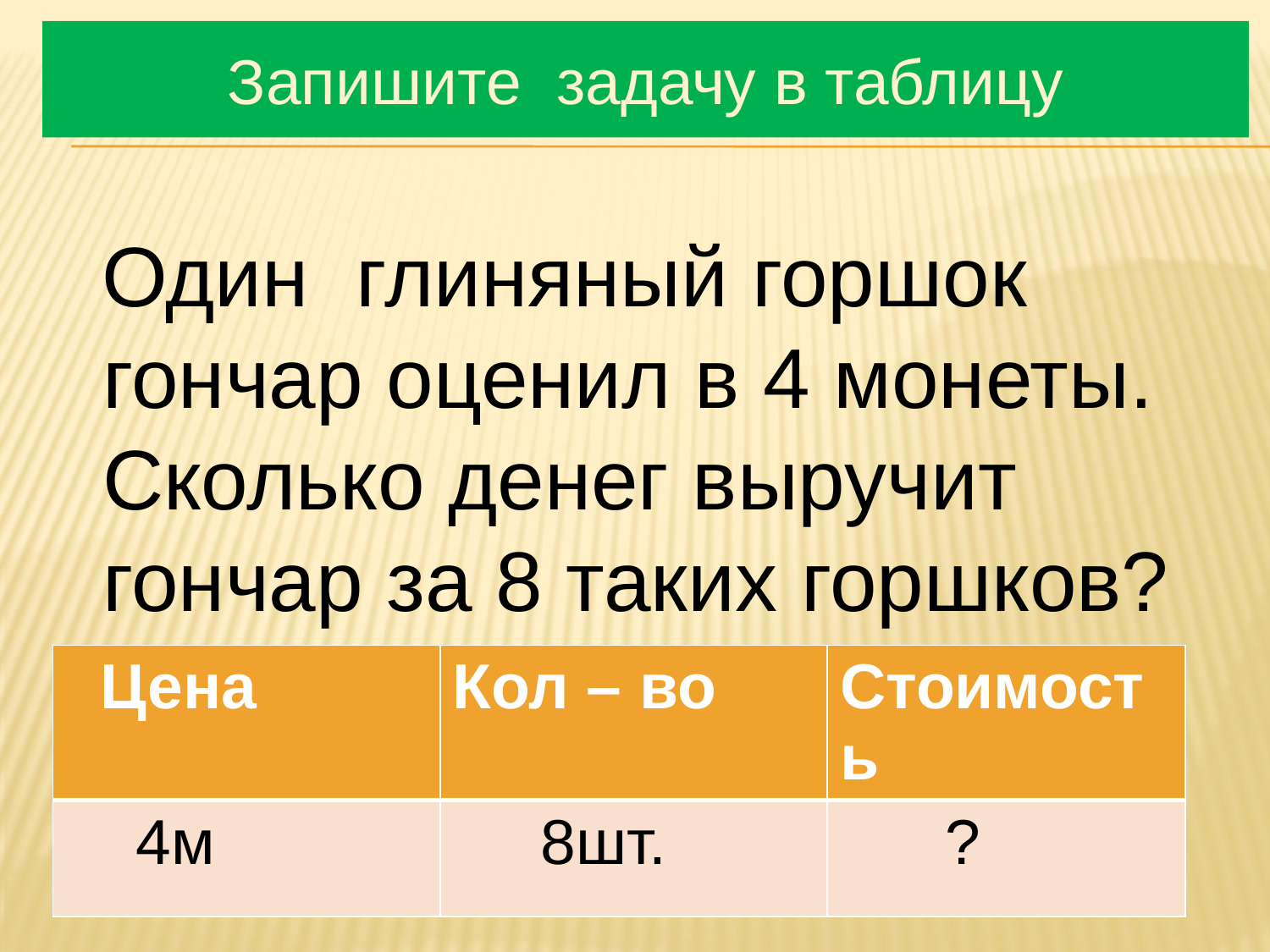

# Запишите  задачу в таблицу
   Один  глиняный горшок гончар оценил в 4 монеты. Сколько денег выручит гончар за 8 таких горшков?

| Цена | Кол – во | Стоимость |
| --- | --- | --- |
| 4м | 8шт. | ? |